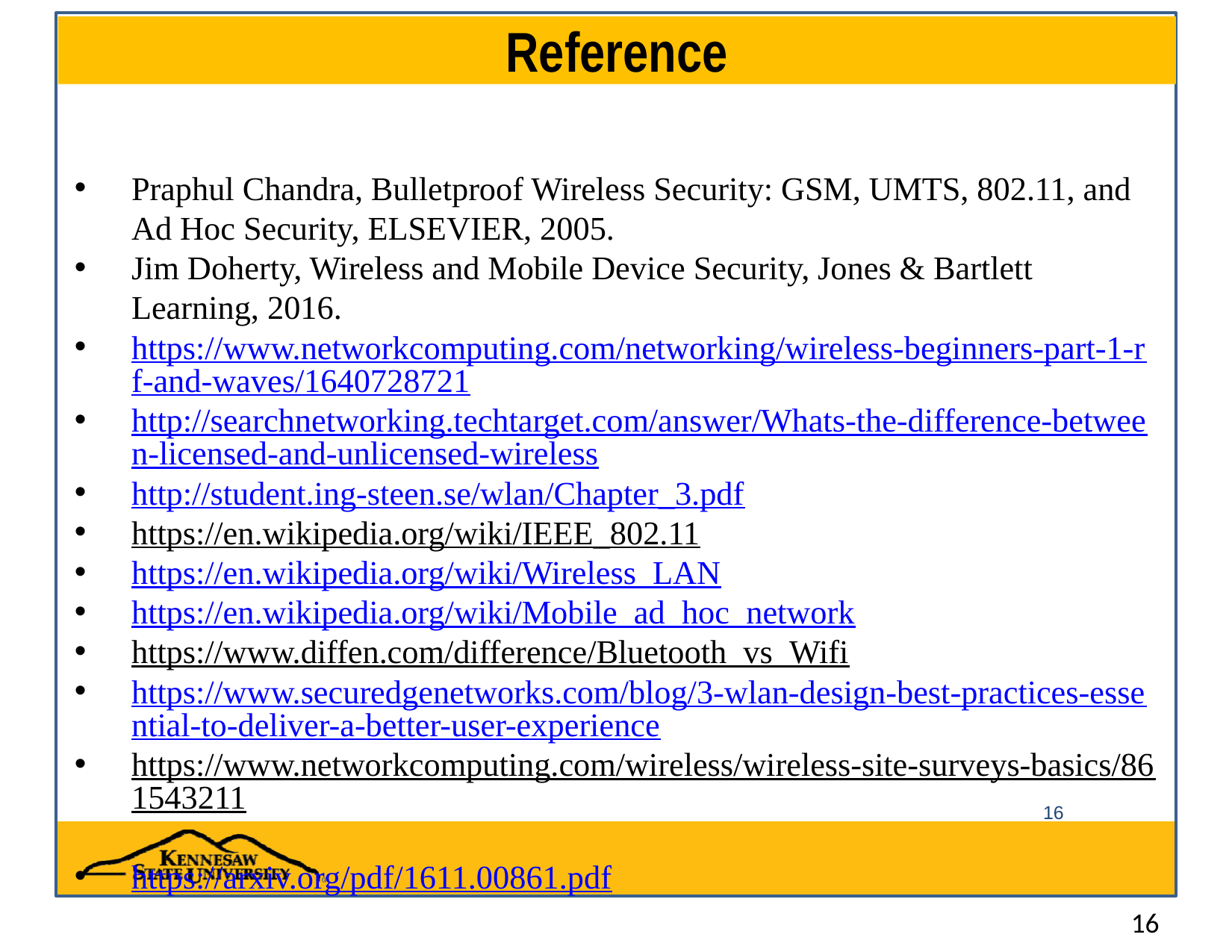

# Reference
Praphul Chandra, Bulletproof Wireless Security: GSM, UMTS, 802.11, and Ad Hoc Security, ELSEVIER, 2005.
Jim Doherty, Wireless and Mobile Device Security, Jones & Bartlett Learning, 2016.
https://www.networkcomputing.com/networking/wireless-beginners-part-1-rf-and-waves/1640728721
http://searchnetworking.techtarget.com/answer/Whats-the-difference-between-licensed-and-unlicensed-wireless
http://student.ing-steen.se/wlan/Chapter_3.pdf
https://en.wikipedia.org/wiki/IEEE_802.11
https://en.wikipedia.org/wiki/Wireless_LAN
https://en.wikipedia.org/wiki/Mobile_ad_hoc_network
https://www.diffen.com/difference/Bluetooth_vs_Wifi
https://www.securedgenetworks.com/blog/3-wlan-design-best-practices-essential-to-deliver-a-better-user-experience
https://www.networkcomputing.com/wireless/wireless-site-surveys-basics/861543211
https://arxiv.org/pdf/1611.00861.pdf
16